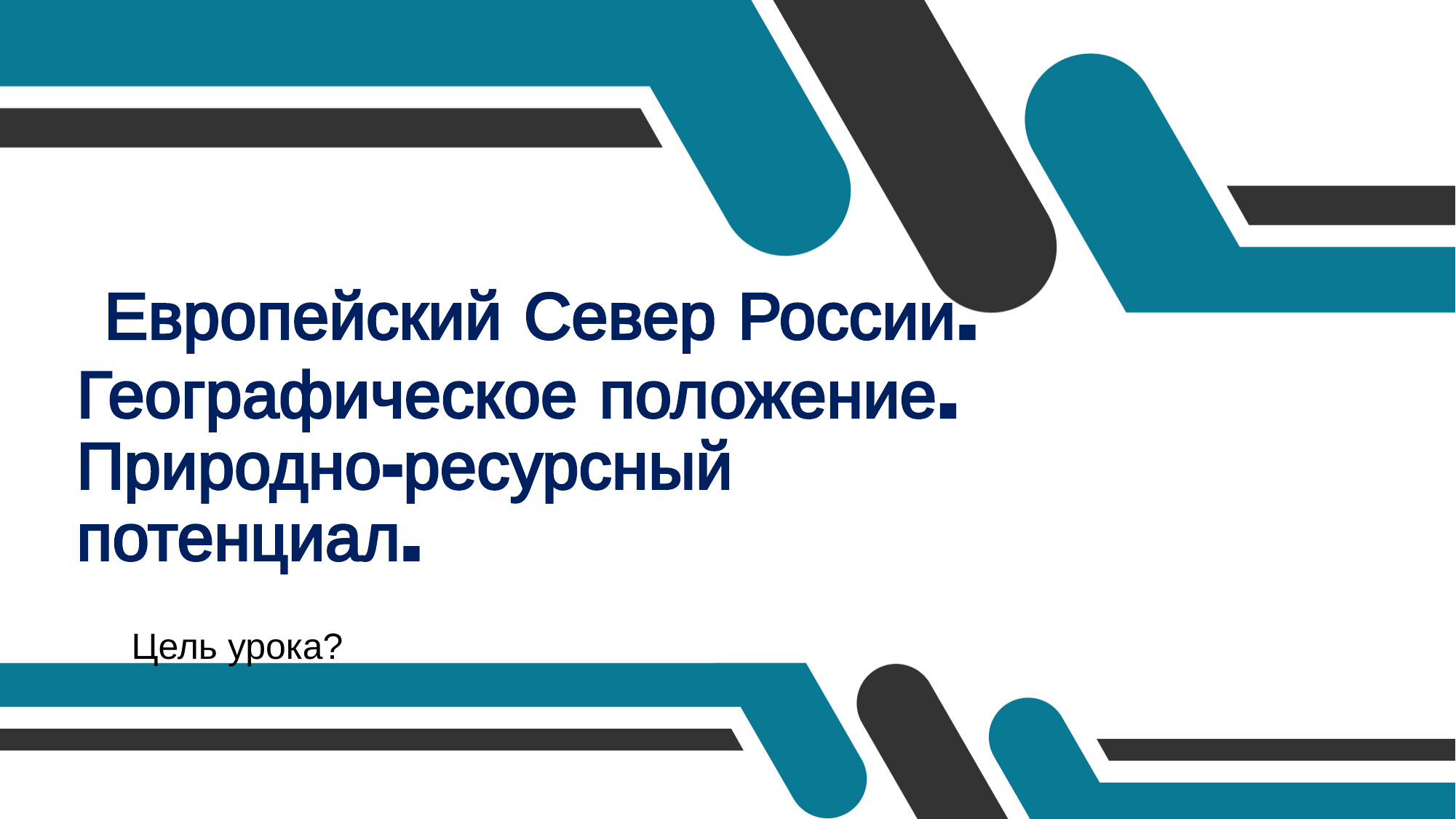

# Европейский Север России. Географическое положение. Природно-ресурсный потенциал.
Цель урока?